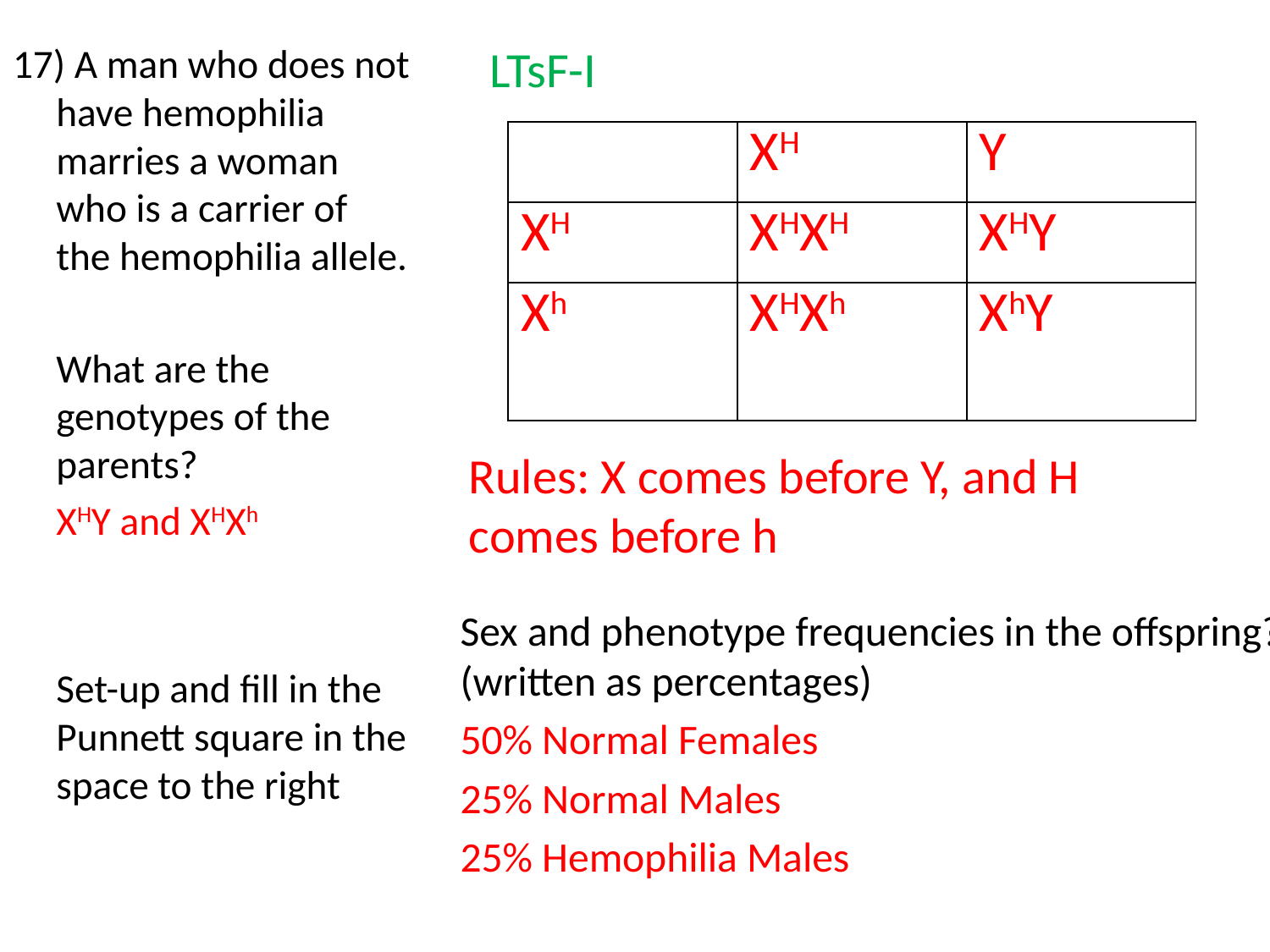

17) A man who does not have hemophilia marries a woman who is a carrier of the hemophilia allele.

	What are the genotypes of the parents?
	XHY and XHXh

	Set-up and fill in the Punnett square in the space to the right
LTsF-I
|  | XH | Y |
| --- | --- | --- |
| XH | XHXH | XHY |
| Xh | XHXh | XhY |
Rules: X comes before Y, and H comes before h
	Sex and phenotype frequencies in the offspring? (written as percentages)
	50% Normal Females
	25% Normal Males
	25% Hemophilia Males